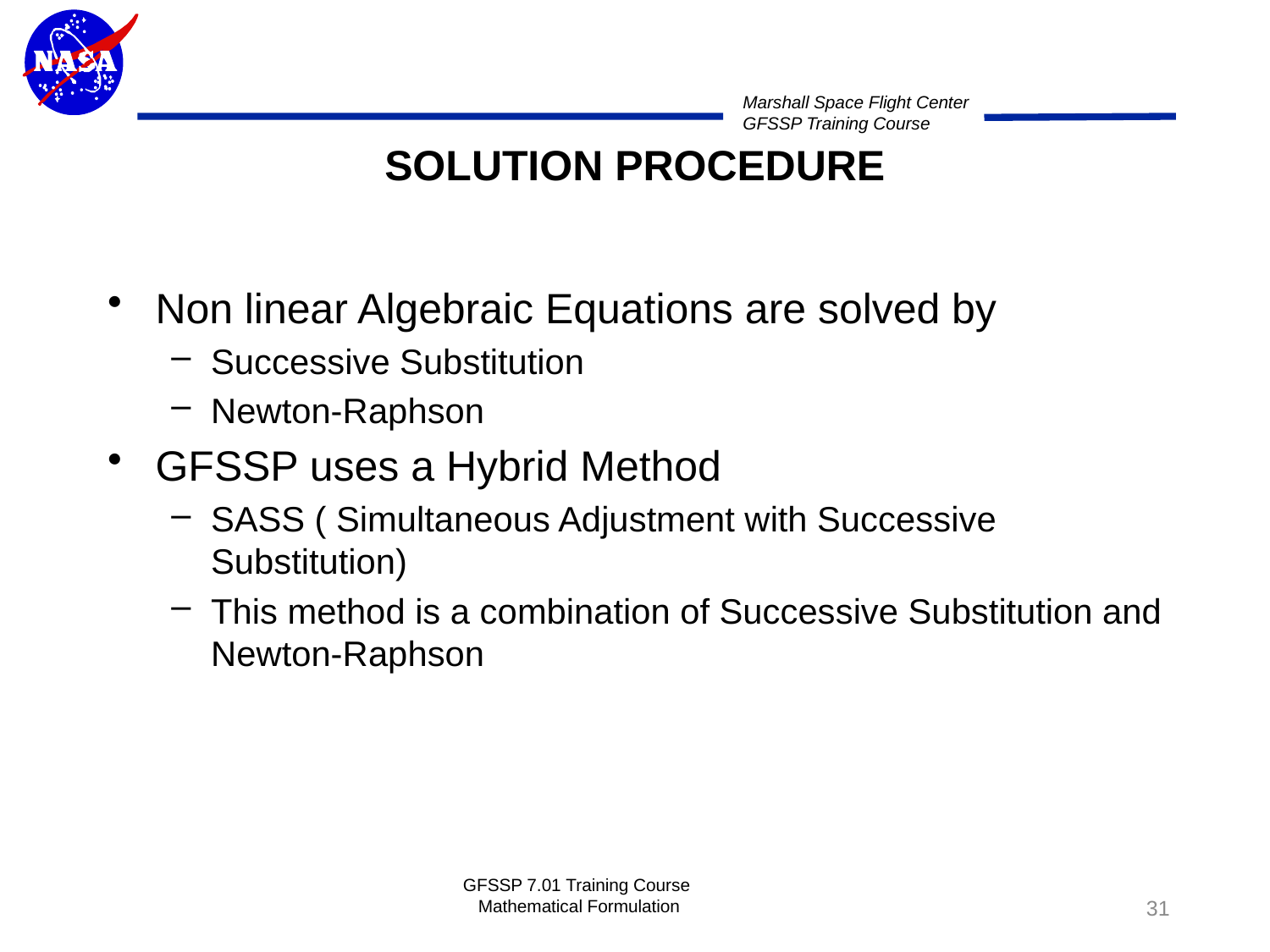

SOLUTION PROCEDURE
Non linear Algebraic Equations are solved by
Successive Substitution
Newton-Raphson
GFSSP uses a Hybrid Method
SASS ( Simultaneous Adjustment with Successive Substitution)
This method is a combination of Successive Substitution and Newton-Raphson
GFSSP 7.01 Training Course  Mathematical Formulation
31